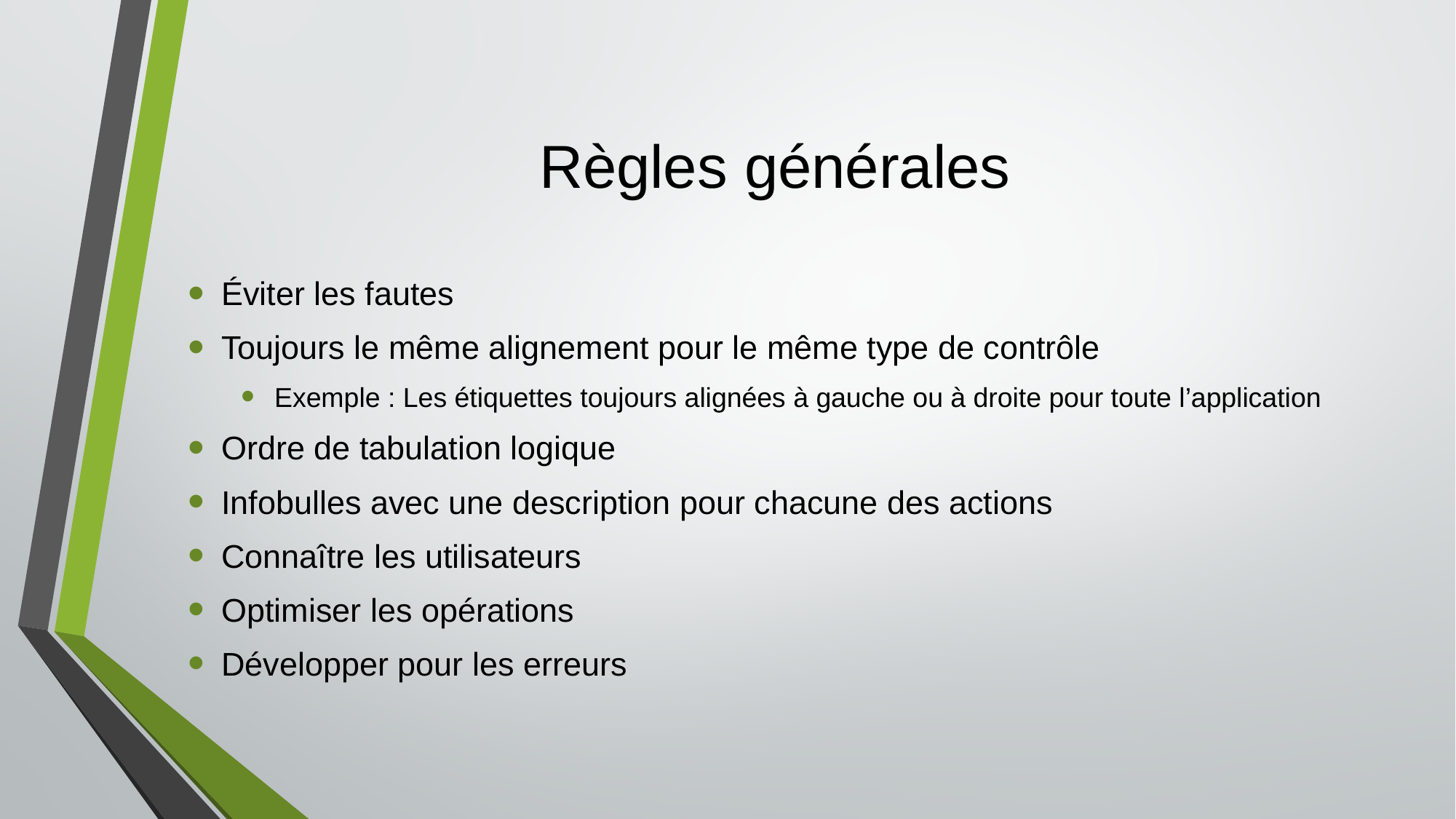

# Règles générales
Éviter les fautes
Toujours le même alignement pour le même type de contrôle
Exemple : Les étiquettes toujours alignées à gauche ou à droite pour toute l’application
Ordre de tabulation logique
Infobulles avec une description pour chacune des actions
Connaître les utilisateurs
Optimiser les opérations
Développer pour les erreurs